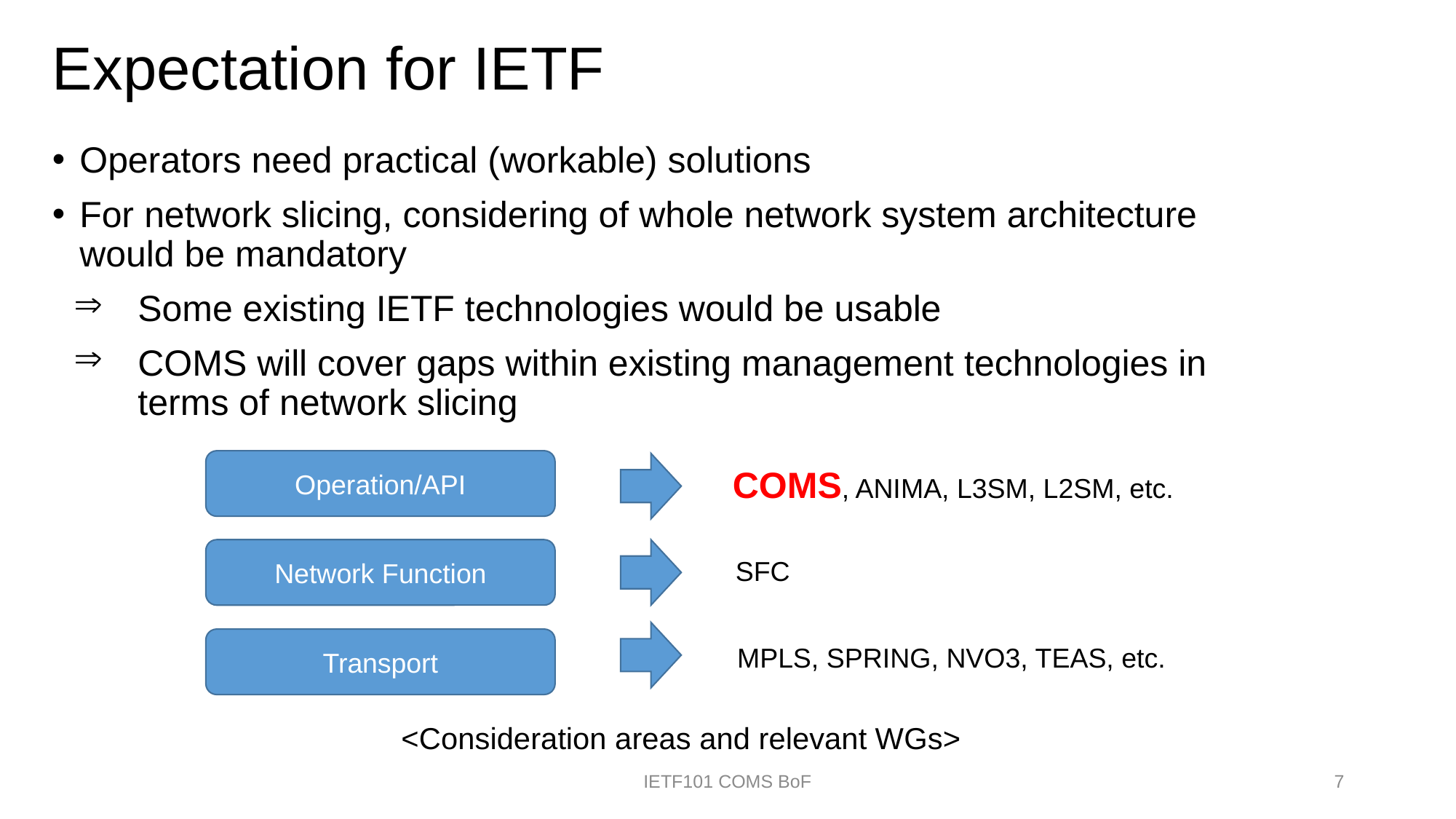

# Expectation for IETF
Operators need practical (workable) solutions
For network slicing, considering of whole network system architecture would be mandatory
Some existing IETF technologies would be usable
COMS will cover gaps within existing management technologies in terms of network slicing
Operation/API

COMS, ANIMA, L3SM, L2SM, etc.
Network Function

SFC

Transport
MPLS, SPRING, NVO3, TEAS, etc.
<Consideration areas and relevant WGs>
IETF101 COMS BoF
7